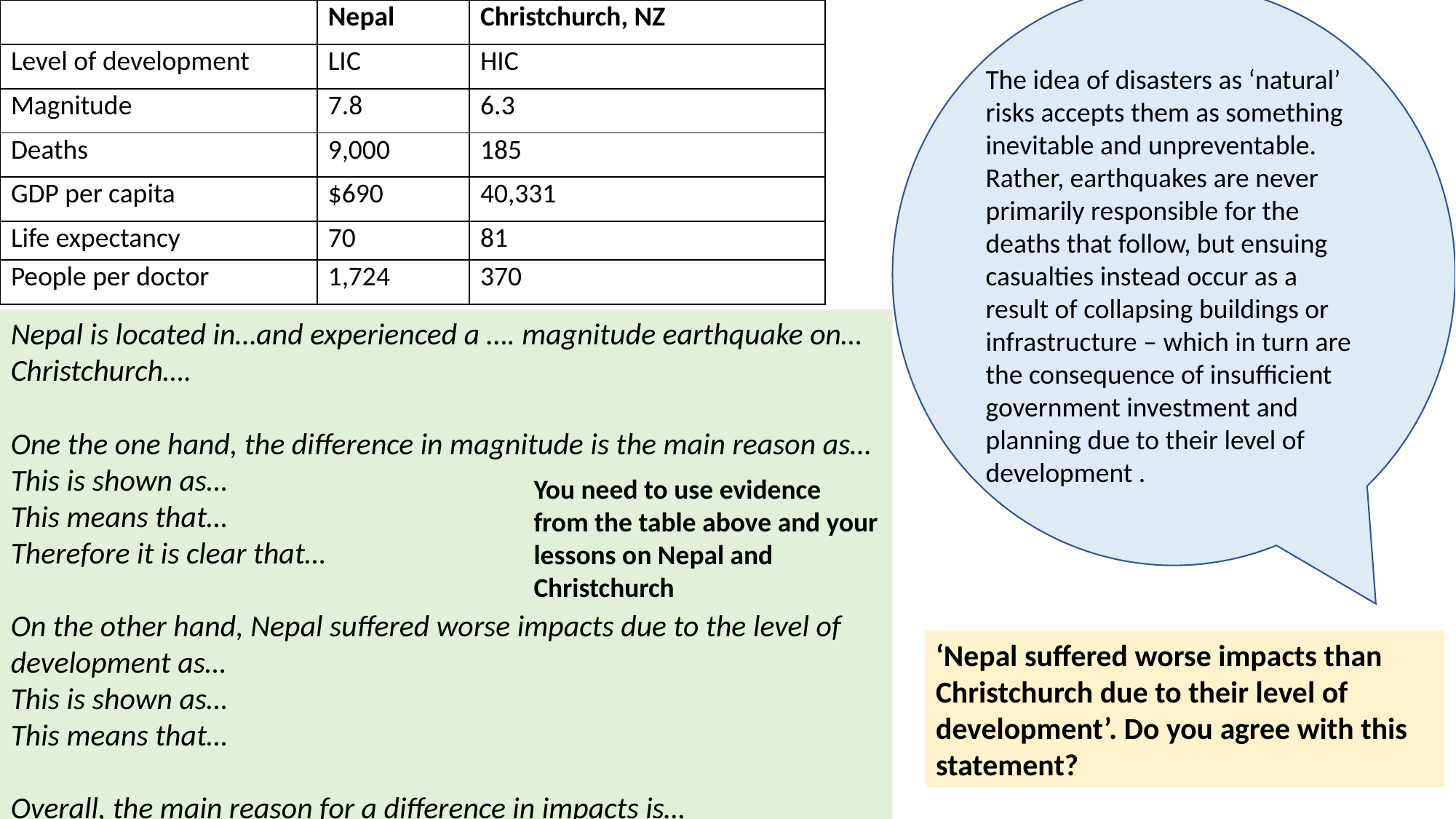

|  | Nepal | Christchurch, NZ |
| --- | --- | --- |
| Level of development | LIC | HIC |
| Magnitude | 7.8 | 6.3 |
| Deaths | 9,000 | 185 |
| GDP per capita | $690 | 40,331 |
| Life expectancy | 70 | 81 |
| People per doctor | 1,724 | 370 |
The idea of disasters as ‘natural’ risks accepts them as something inevitable and unpreventable. Rather, earthquakes are never primarily responsible for the deaths that follow, but ensuing casualties instead occur as a result of collapsing buildings or infrastructure – which in turn are the consequence of insufficient government investment and planning due to their level of development .
Nepal is located in…and experienced a …. magnitude earthquake on…
Christchurch….

One the one hand, the difference in magnitude is the main reason as…
This is shown as…
This means that…
Therefore it is clear that…

On the other hand, Nepal suffered worse impacts due to the level of development as…
This is shown as…
This means that…

Overall, the main reason for a difference in impacts is…
You need to use evidence from the table above and your lessons on Nepal and Christchurch
‘Nepal suffered worse impacts than Christchurch due to their level of development’. Do you agree with this statement?